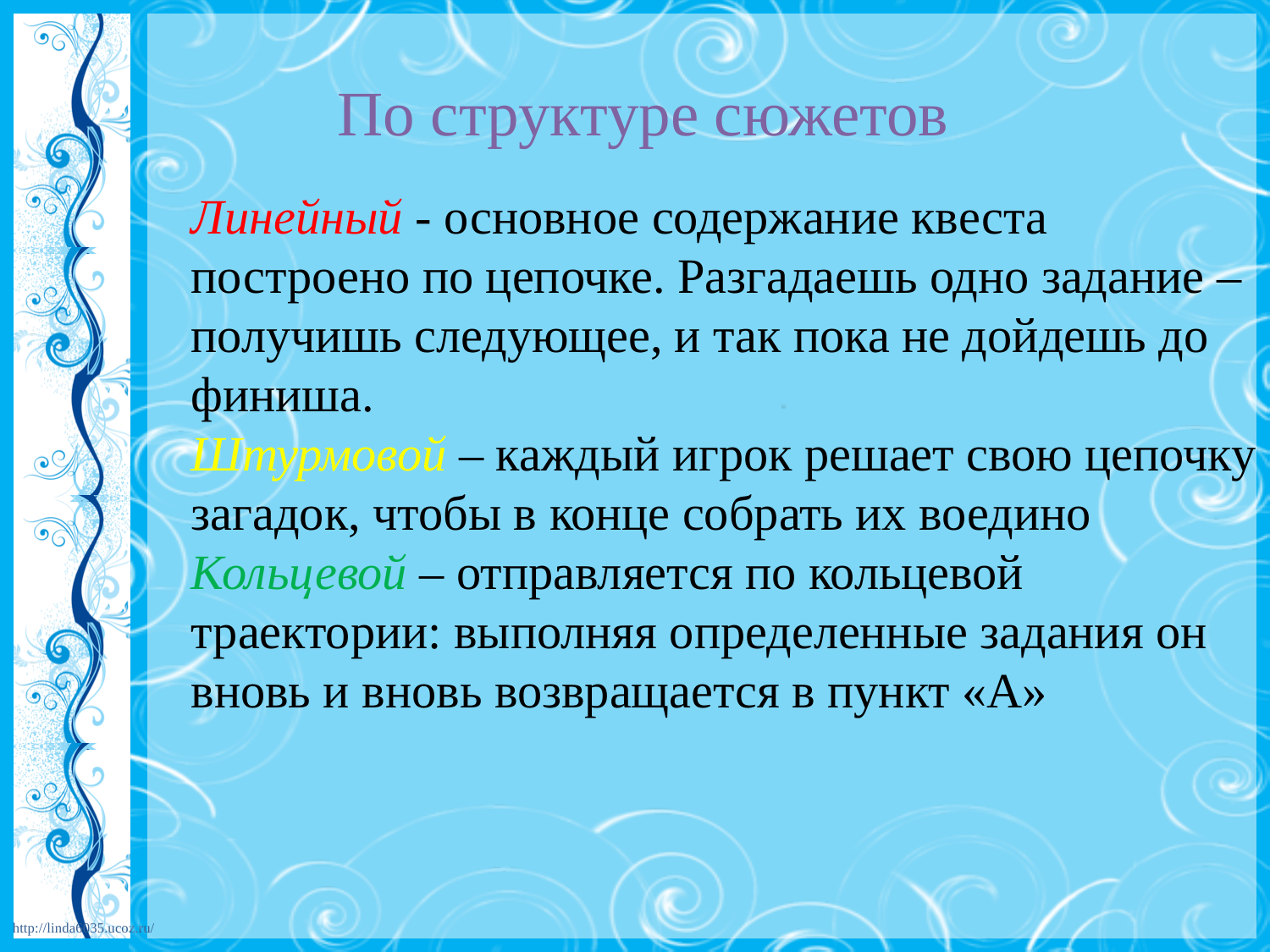

По структуре сюжетов

Линейный - основное содержание квеста построено по цепочке. Разгадаешь одно задание – получишь следующее, и так пока не дойдешь до финиша.
Штурмовой – каждый игрок решает свою цепочку загадок, чтобы в конце собрать их воедино
Кольцевой – отправляется по кольцевой траектории: выполняя определенные задания он вновь и вновь возвращается в пункт «А»